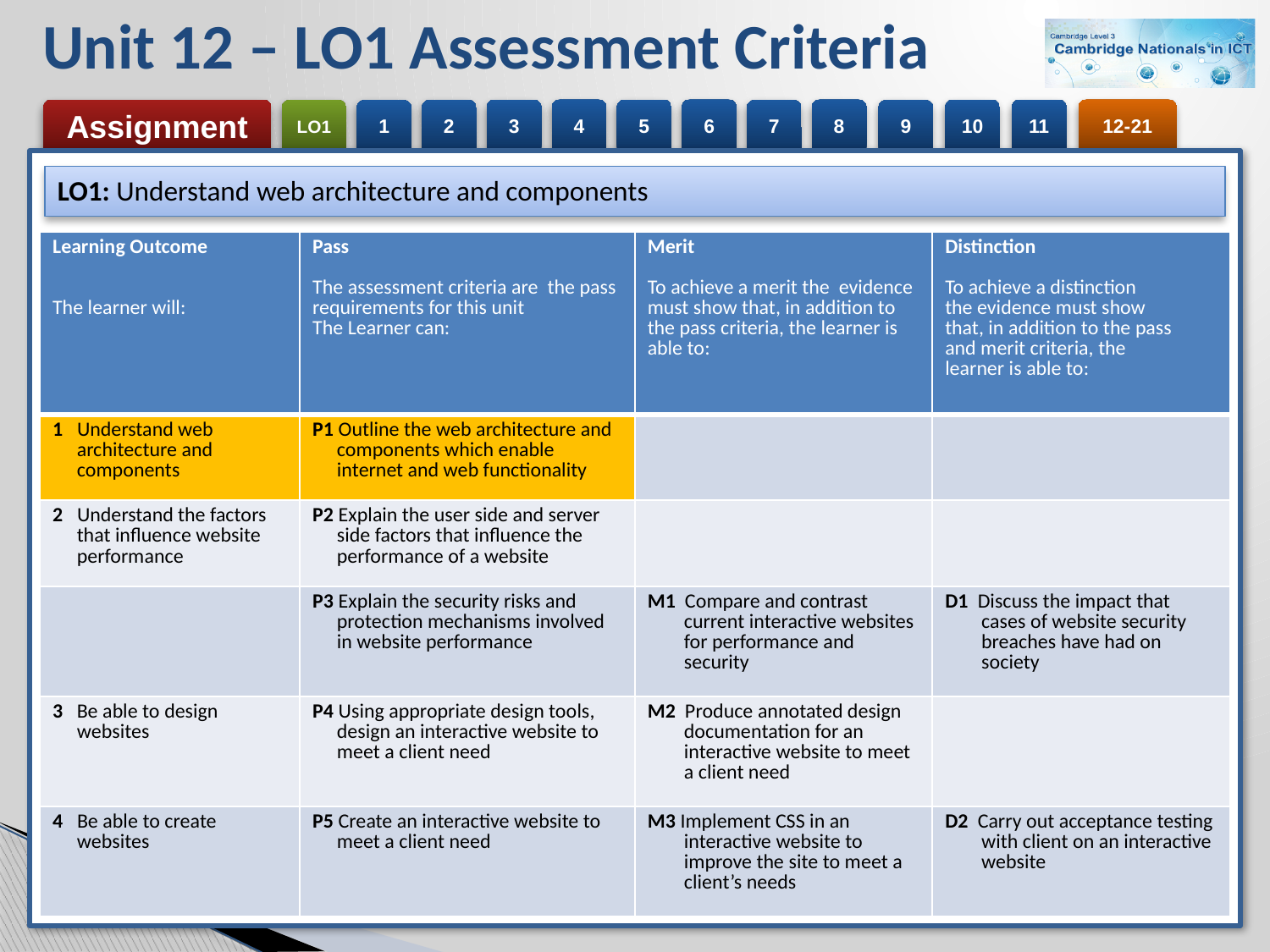

# Unit 12 – LO1 Assessment Criteria

LO1: Understand web architecture and components
You need to complete the following tasks in order to effectively create the multimedia product for ‘Out and Up’.
| Learning Outcome The learner will: | Pass The assessment criteria are the pass requirements for this unit The Learner can: | Merit To achieve a merit the evidence must show that, in addition to the pass criteria, the learner is able to: | Distinction To achieve a distinction the evidence must show that, in addition to the pass and merit criteria, the learner is able to: |
| --- | --- | --- | --- |
| 1 Understand web architecture and components | P1 Outline the web architecture and components which enable internet and web functionality |  |  |
| 2 Understand the factors that influence website performance | P2 Explain the user side and server side factors that influence the performance of a website |  |  |
|  | P3 Explain the security risks and protection mechanisms involved in website performance | M1 Compare and contrast current interactive websites for performance and security | D1 Discuss the impact that cases of website security breaches have had on society |
| 3 Be able to design websites | P4 Using appropriate design tools, design an interactive website to meet a client need | M2 Produce annotated design documentation for an interactive website to meet a client need |  |
| 4 Be able to create websites | P5 Create an interactive website to meet a client need | M3 Implement CSS in an interactive website to improve the site to meet a client’s needs | D2 Carry out acceptance testing with client on an interactive website |